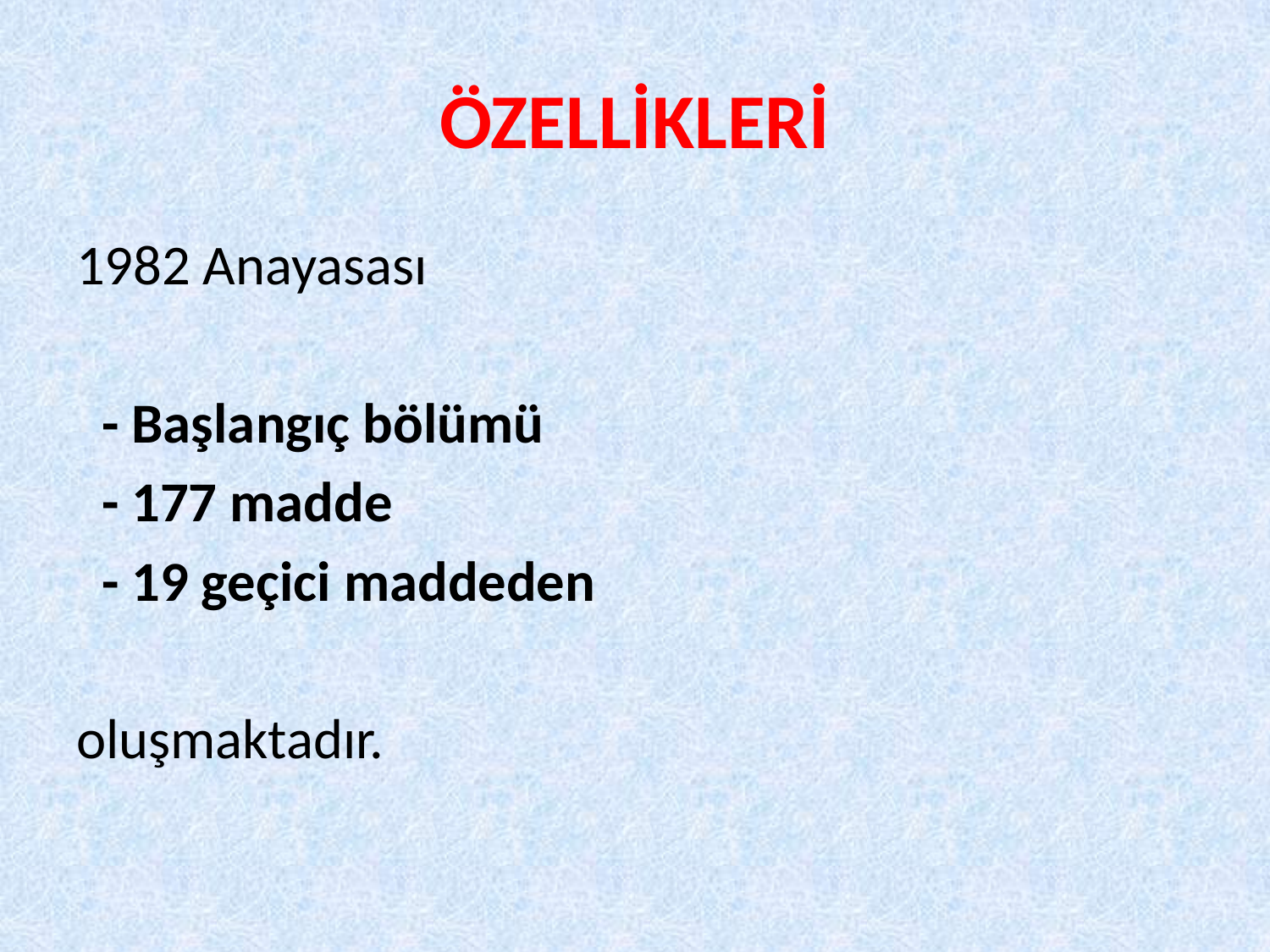

# ÖZELLİKLERİ
1982 Anayasası

  - Başlangıç bölümü
  - 177 madde
  - 19 geçici maddeden

oluşmaktadır.